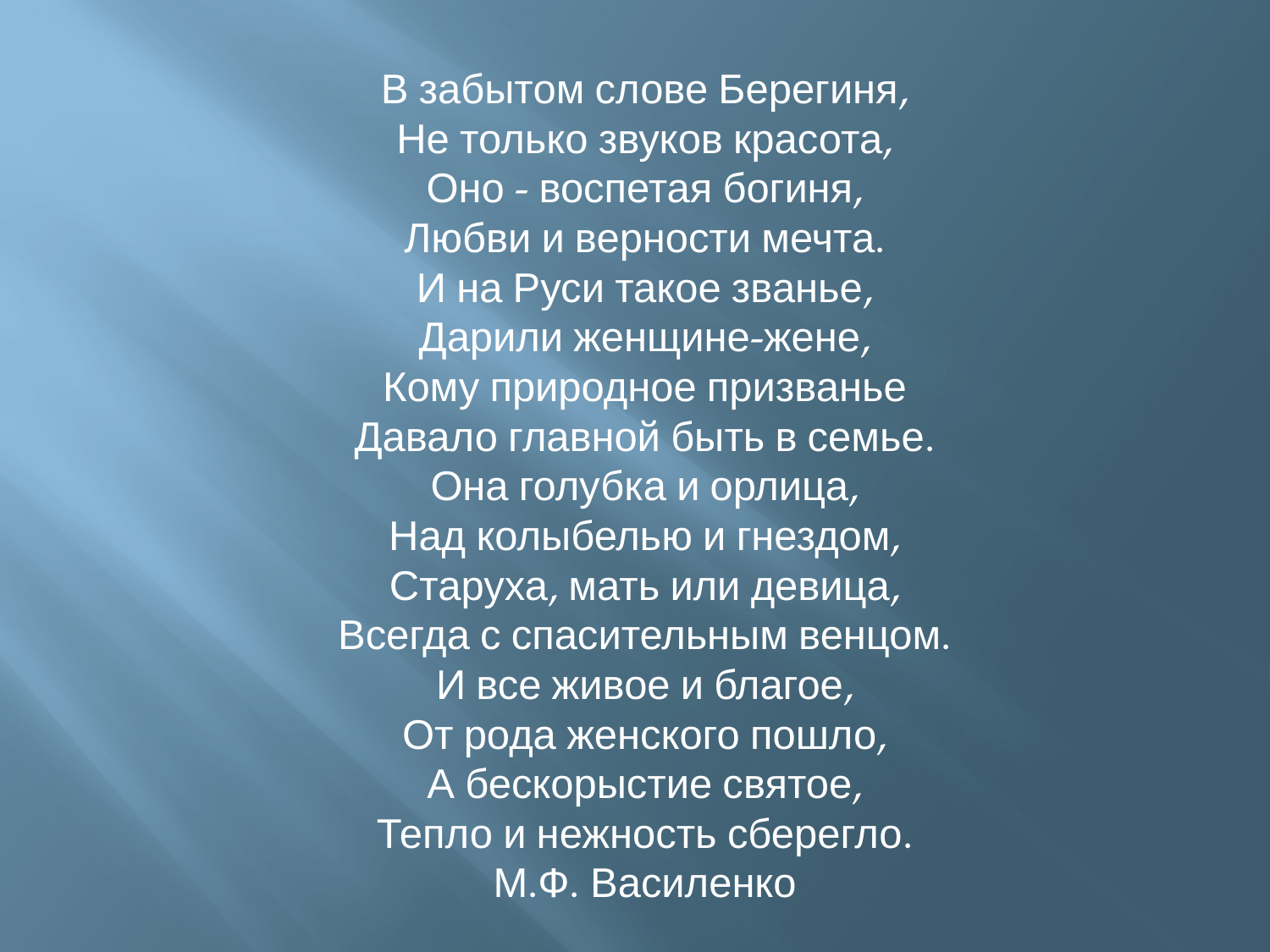

В забытом слове Берегиня,
Не только звуков красота,
Оно - воспетая богиня,
Любви и верности мечта.
И на Руси такое званье,
Дарили женщине-жене,
Кому природное призванье
Давало главной быть в семье.
Она голубка и орлица,
Над колыбелью и гнездом,
Старуха, мать или девица,
Всегда с спасительным венцом.
И все живое и благое,
От рода женского пошло,
А бескорыстие святое,
Тепло и нежность сберегло.
М.Ф. Василенко